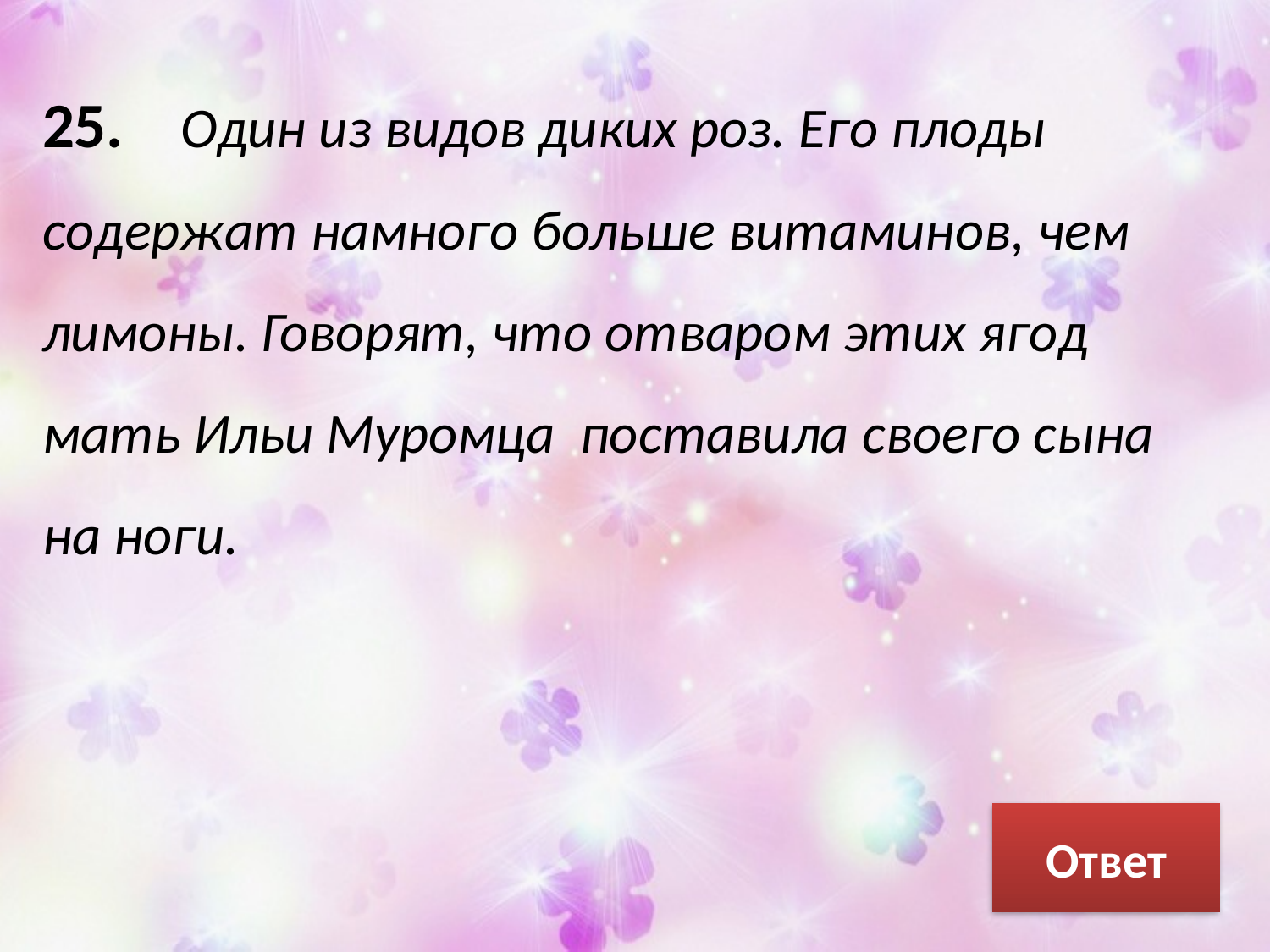

25.    Один из видов диких роз. Его плоды содержат намного больше витаминов, чем лимоны. Говорят, что отваром этих ягод мать Ильи Муромца  поставила своего сына на ноги.
Ответ